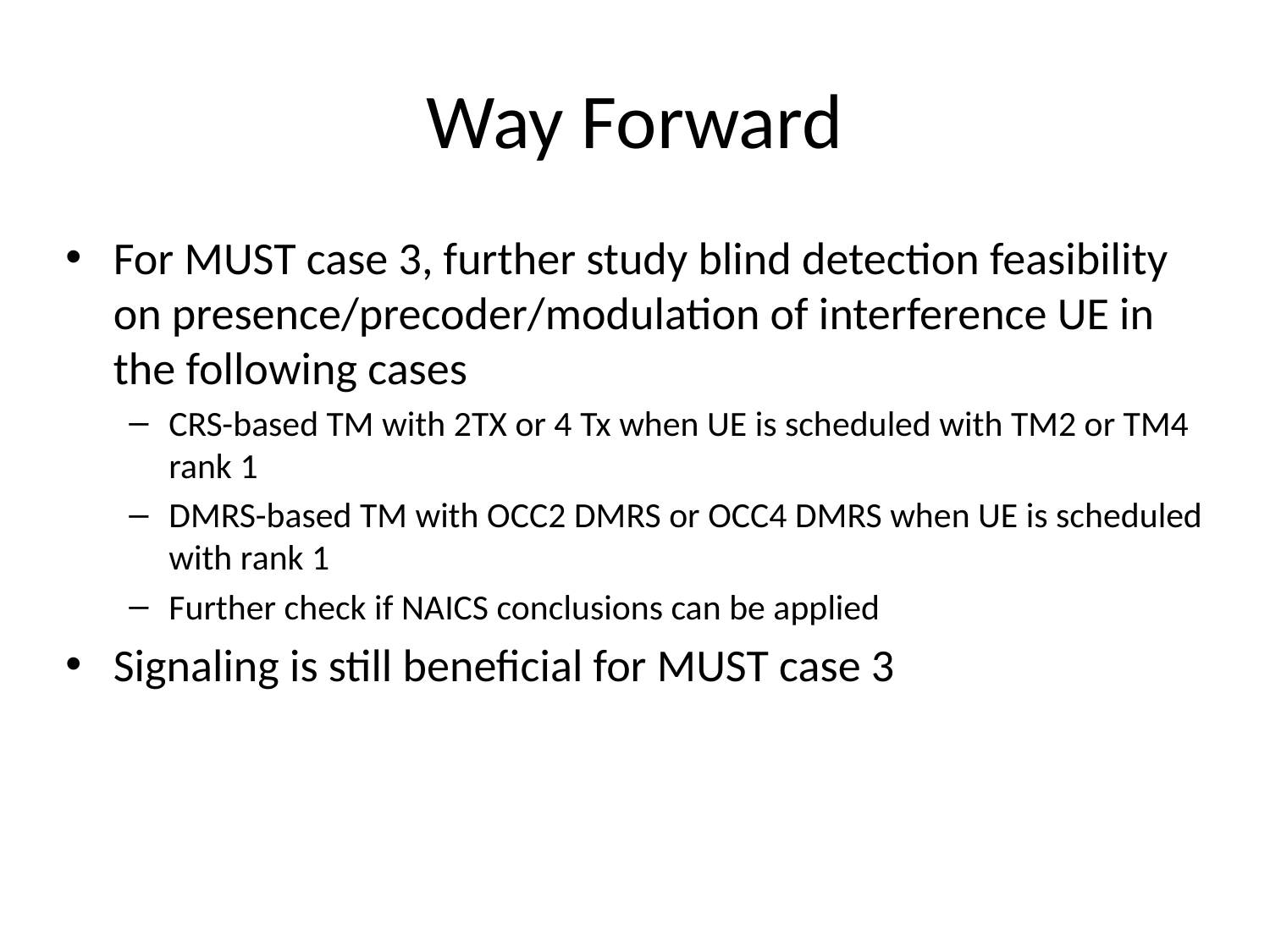

# Way Forward
For MUST case 3, further study blind detection feasibility on presence/precoder/modulation of interference UE in the following cases
CRS-based TM with 2TX or 4 Tx when UE is scheduled with TM2 or TM4 rank 1
DMRS-based TM with OCC2 DMRS or OCC4 DMRS when UE is scheduled with rank 1
Further check if NAICS conclusions can be applied
Signaling is still beneficial for MUST case 3